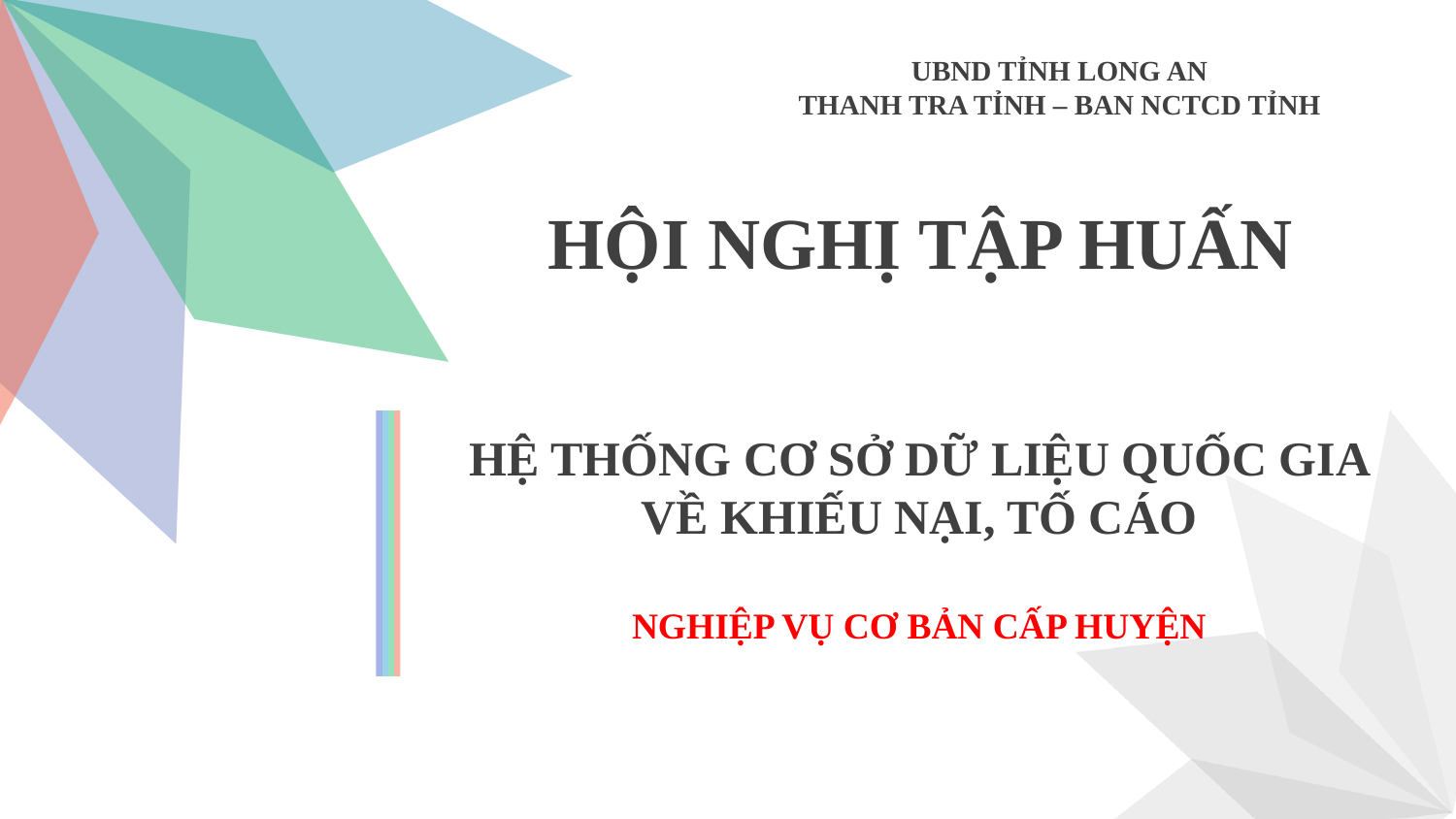

UBND TỈNH LONG AN
THANH TRA TỈNH – BAN NCTCD TỈNH
HỘI NGHỊ TẬP HUẤN
HỆ THỐNG CƠ SỞ DỮ LIỆU QUỐC GIA VỀ KHIẾU NẠI, TỐ CÁO

NGHIỆP VỤ CƠ BẢN CẤP HUYỆN